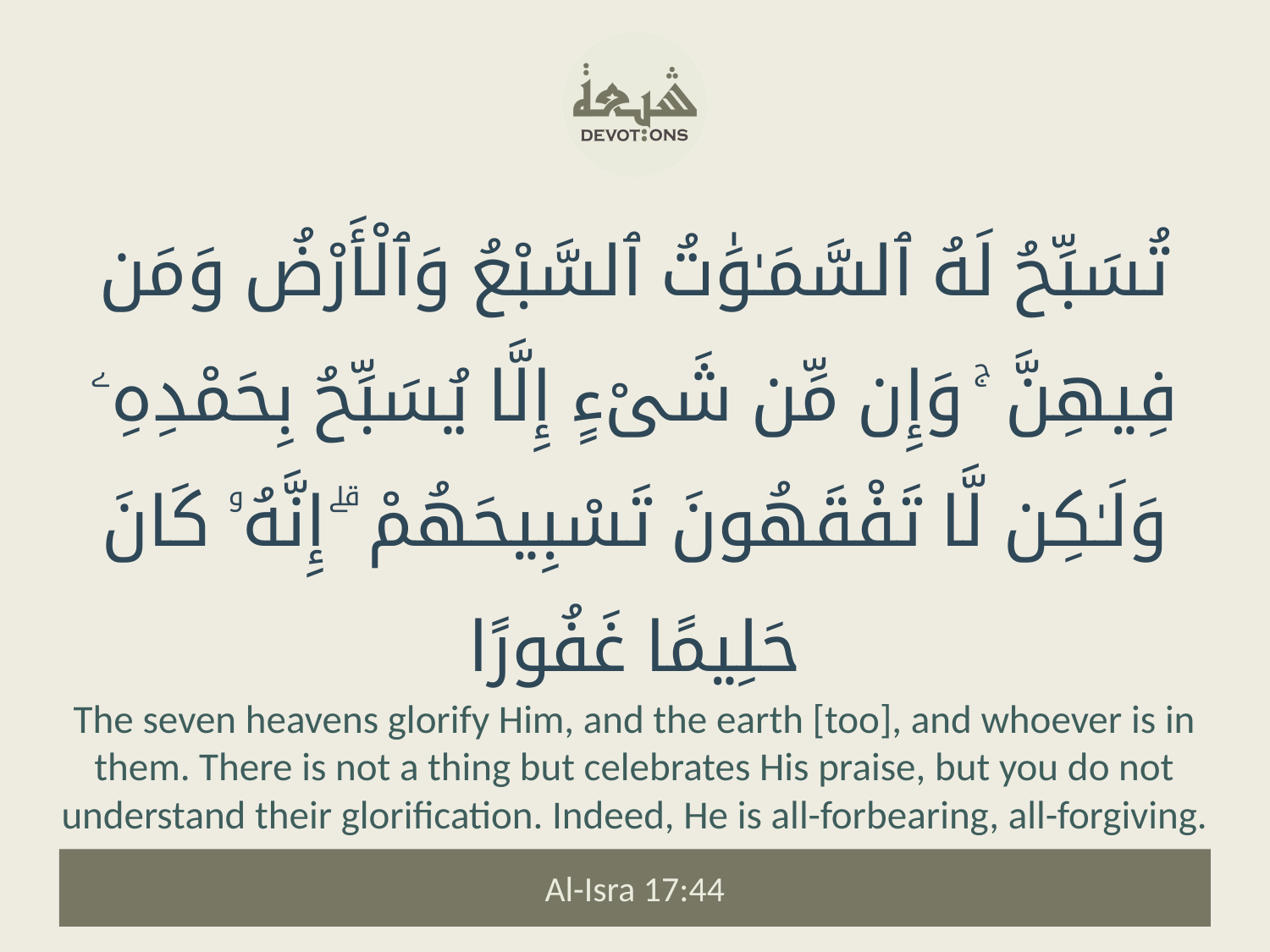

تُسَبِّحُ لَهُ ٱلسَّمَـٰوَٰتُ ٱلسَّبْعُ وَٱلْأَرْضُ وَمَن فِيهِنَّ ۚ وَإِن مِّن شَىْءٍ إِلَّا يُسَبِّحُ بِحَمْدِهِۦ وَلَـٰكِن لَّا تَفْقَهُونَ تَسْبِيحَهُمْ ۗ إِنَّهُۥ كَانَ حَلِيمًا غَفُورًا
The seven heavens glorify Him, and the earth [too], and whoever is in them. There is not a thing but celebrates His praise, but you do not understand their glorification. Indeed, He is all-forbearing, all-forgiving.
Al-Isra 17:44